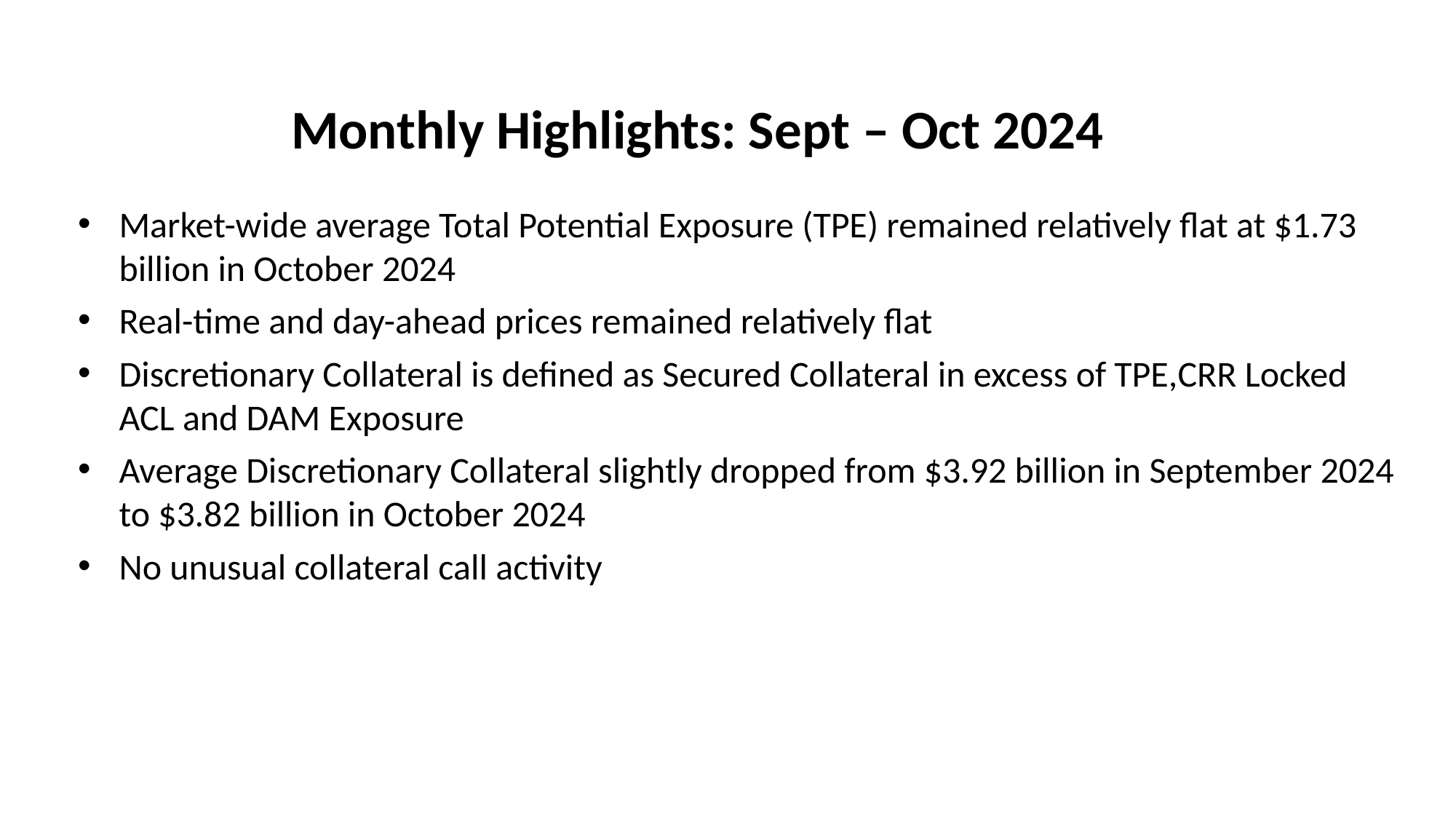

# Monthly Highlights: Sept – Oct 2024
Market-wide average Total Potential Exposure (TPE) remained relatively flat at $1.73 billion in October 2024
Real-time and day-ahead prices remained relatively flat
Discretionary Collateral is defined as Secured Collateral in excess of TPE,CRR Locked ACL and DAM Exposure
Average Discretionary Collateral slightly dropped from $3.92 billion in September 2024 to $3.82 billion in October 2024
No unusual collateral call activity